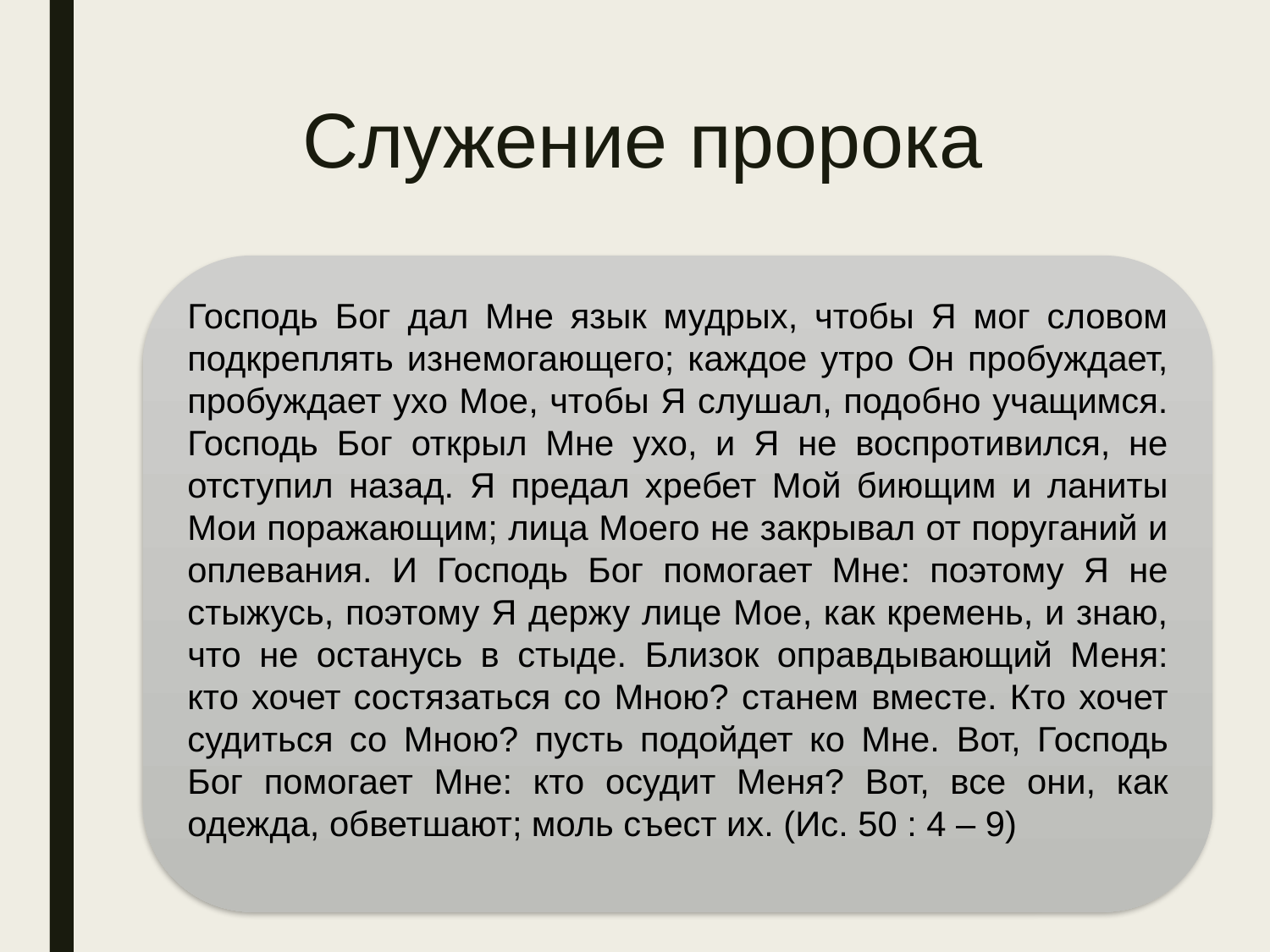

# Служение пророка
Господь Бог дал Мне язык мудрых, чтобы Я мог словом подкреплять изнемогающего; каждое утро Он пробуждает, пробуждает ухо Мое, чтобы Я слушал, подобно учащимся. Господь Бог открыл Мне ухо, и Я не воспротивился, не отступил назад. Я предал хребет Мой биющим и ланиты Мои поражающим; лица Моего не закрывал от поруганий и оплевания. И Господь Бог помогает Мне: поэтому Я не стыжусь, поэтому Я держу лице Мое, как кремень, и знаю, что не останусь в стыде. Близок оправдывающий Меня: кто хочет состязаться со Мною? станем вместе. Кто хочет судиться со Мною? пусть подойдет ко Мне. Вот, Господь Бог помогает Мне: кто осудит Меня? Вот, все они, как одежда, обветшают; моль съест их. (Ис. 50 : 4 – 9)